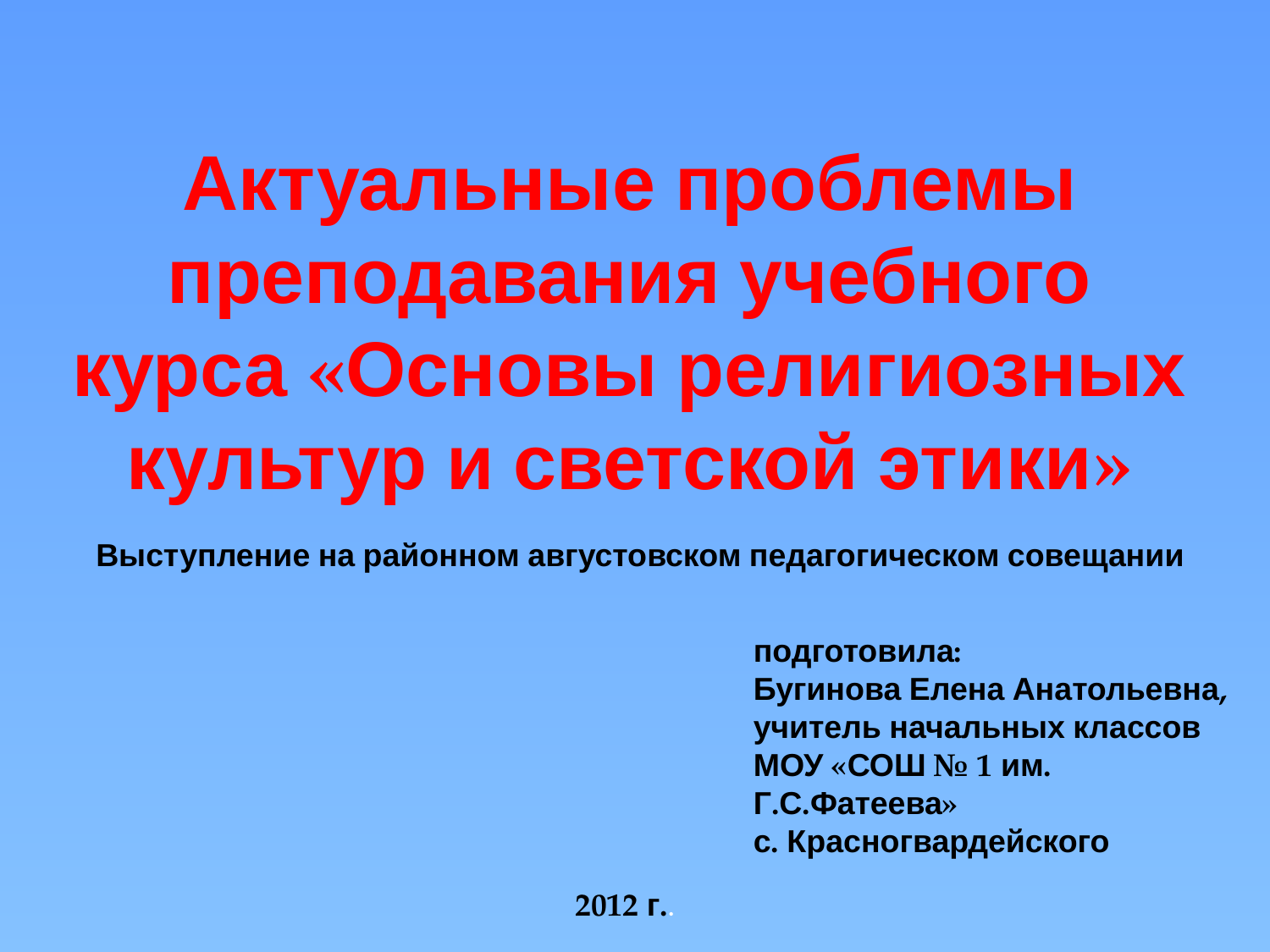

Актуальные проблемы преподавания учебного курса «Основы религиозных культур и светской этики»
Выступление на районном августовском педагогическом совещании
подготовила:
Бугинова Елена Анатольевна,
учитель начальных классов
МОУ «СОШ № 1 им. Г.С.Фатеева»
с. Красногвардейского
2012 г..